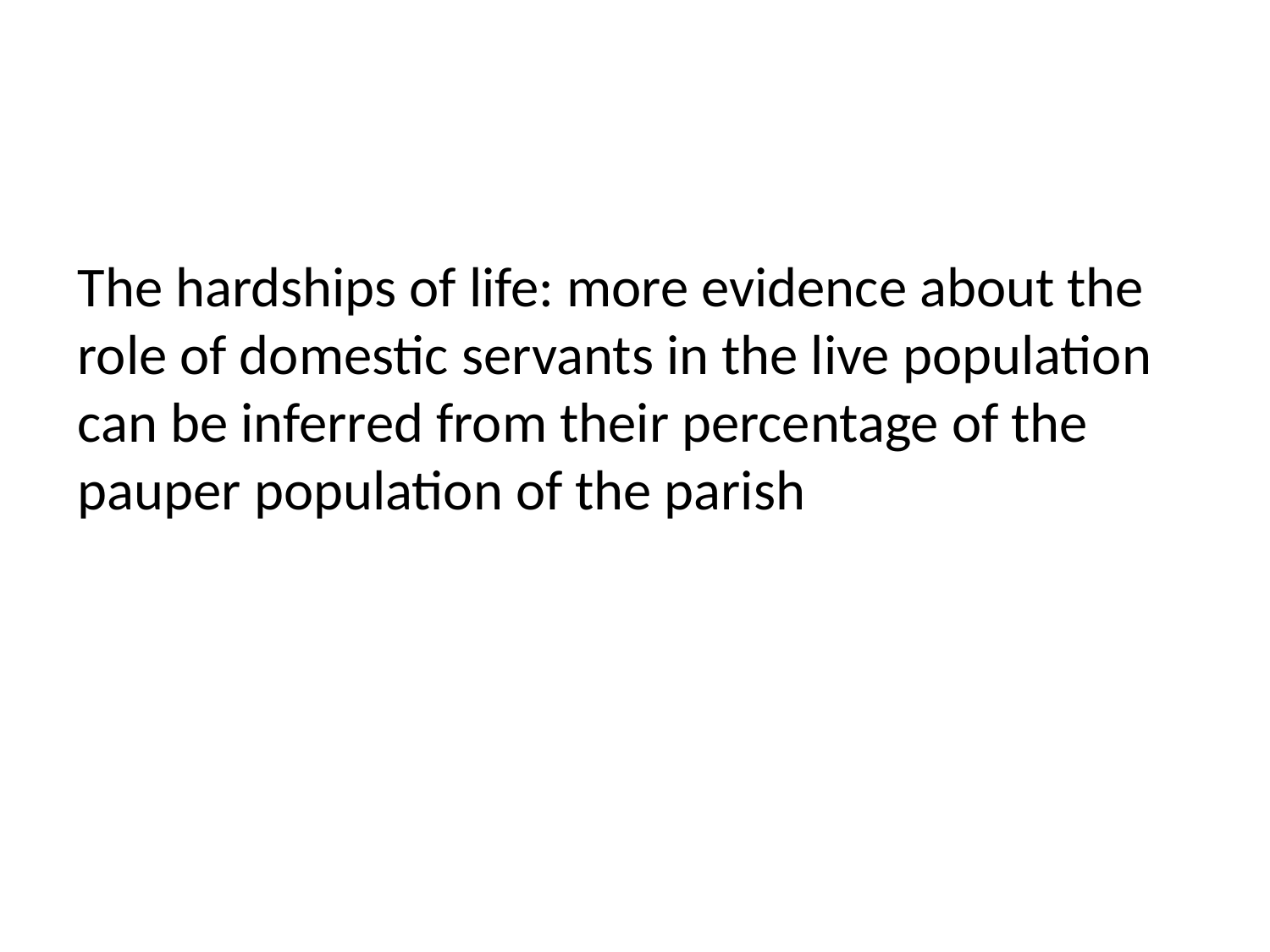

# The hardships of life: more evidence about the role of domestic servants in the live population can be inferred from their percentage of the pauper population of the parish